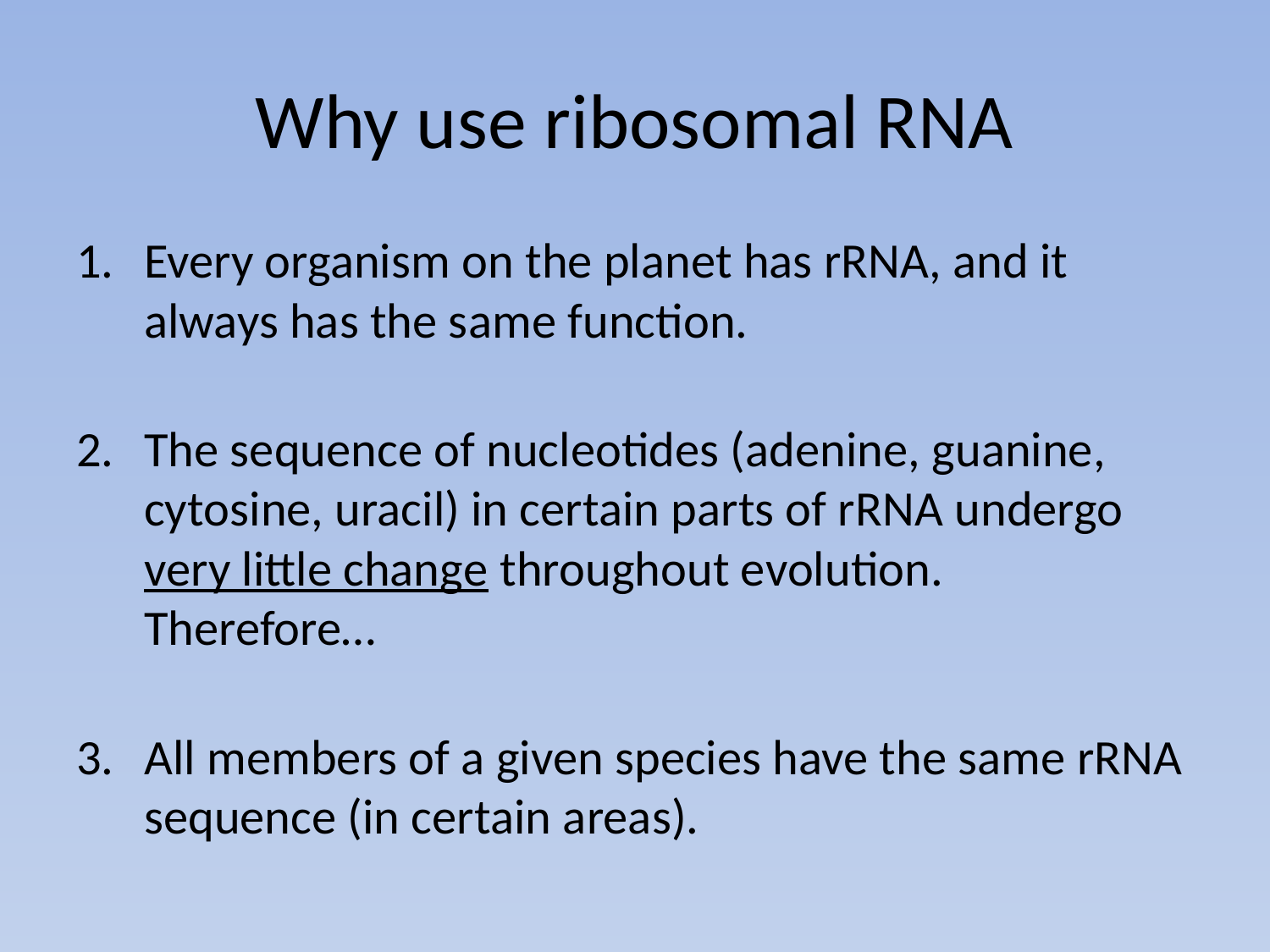

# Why use ribosomal RNA
Every organism on the planet has rRNA, and it always has the same function.
The sequence of nucleotides (adenine, guanine, cytosine, uracil) in certain parts of rRNA undergo very little change throughout evolution.  Therefore…
All members of a given species have the same rRNA sequence (in certain areas).